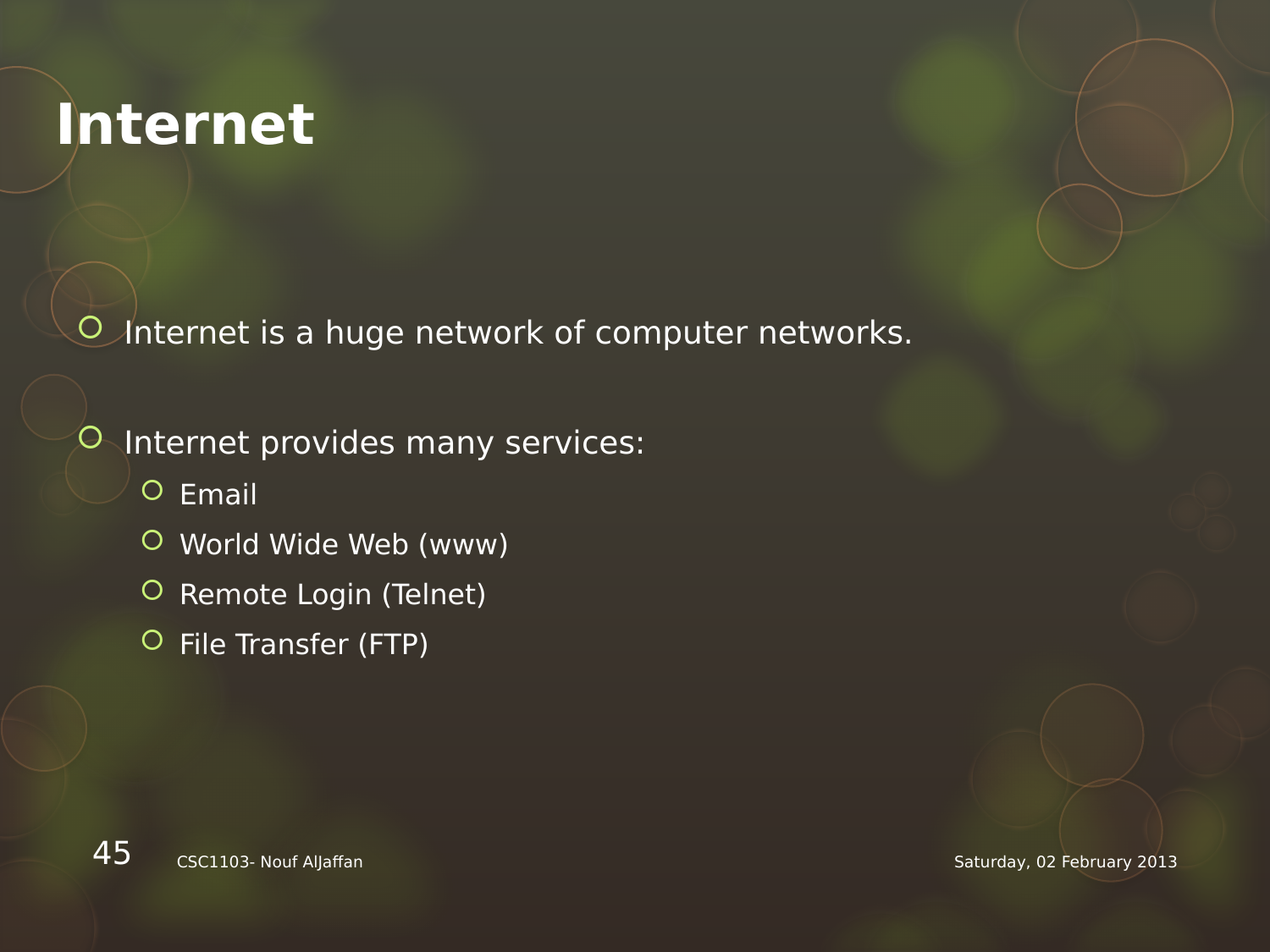

# Internet
Internet is a huge network of computer networks.

Internet provides many services:
Email
World Wide Web (www)
Remote Login (Telnet)
File Transfer (FTP)
45
CSC1103- Nouf AlJaffan
Saturday, 02 February 2013